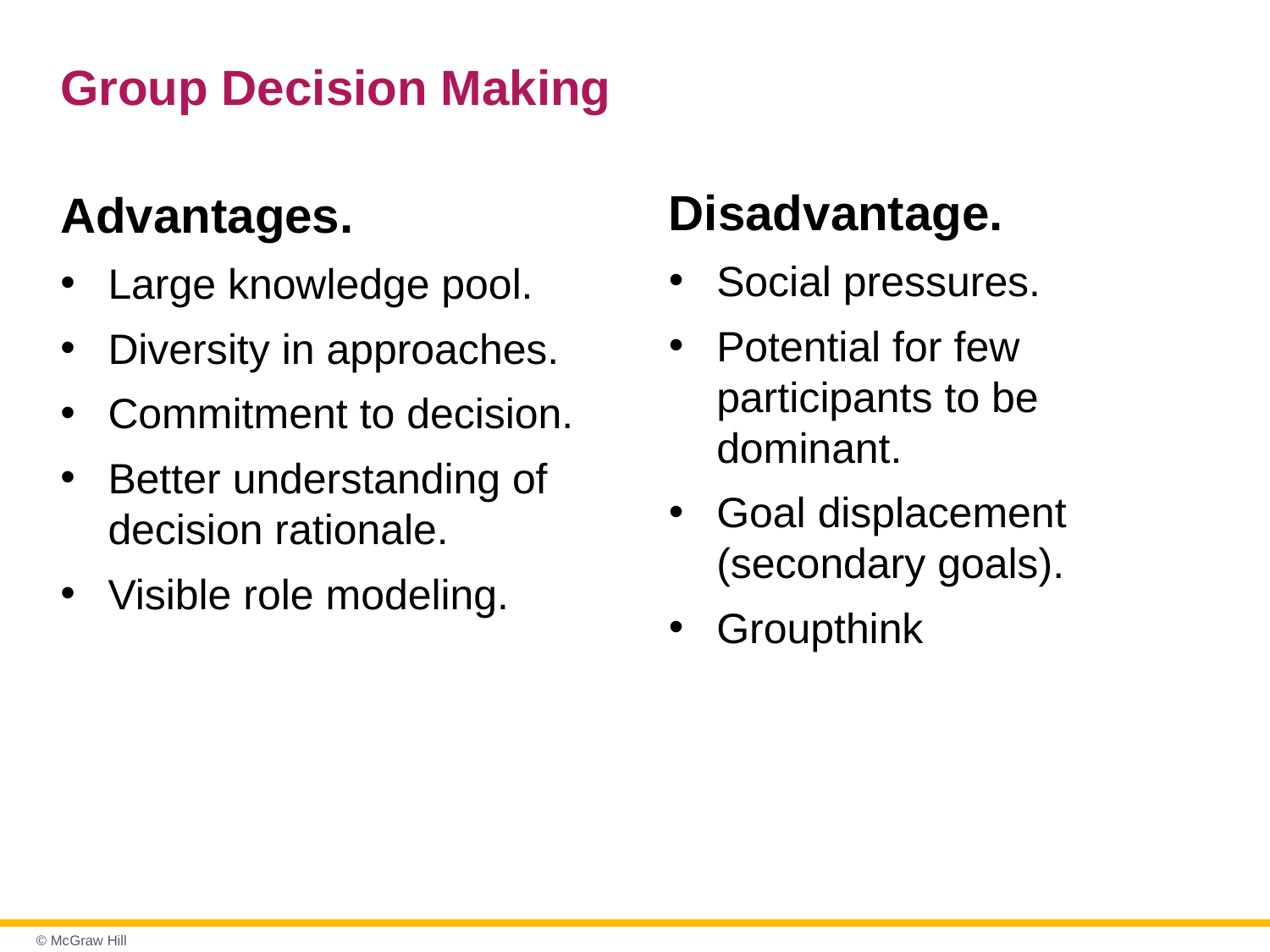

# Group Decision Making
Disadvantage.
Social pressures.
Potential for few participants to be dominant.
Goal displacement (secondary goals).
Groupthink
Advantages.
Large knowledge pool.
Diversity in approaches.
Commitment to decision.
Better understanding of decision rationale.
Visible role modeling.